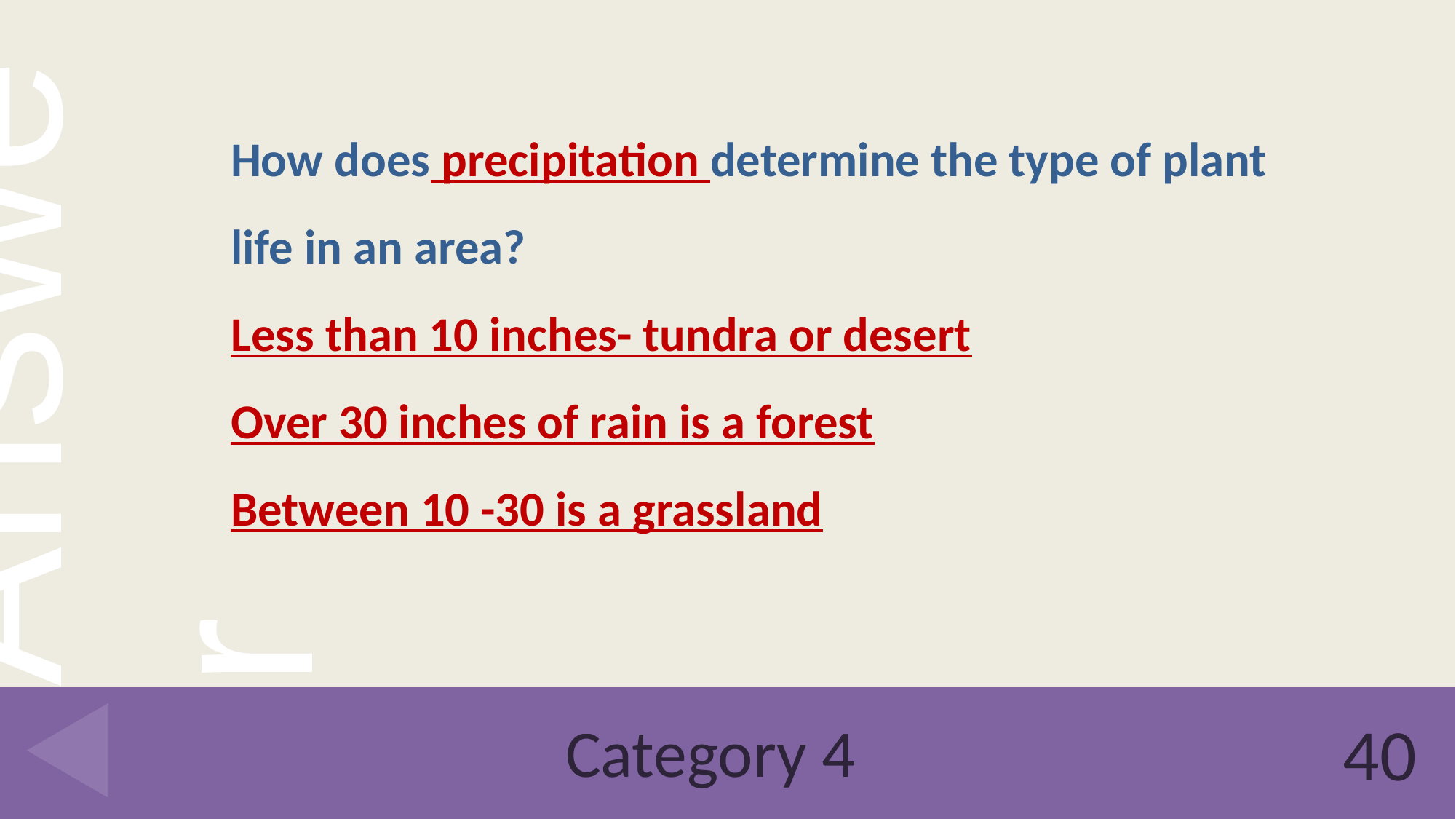

How does precipitation determine the type of plant life in an area?
Less than 10 inches- tundra or desert
Over 30 inches of rain is a forest
Between 10 -30 is a grassland

# Category 4
40